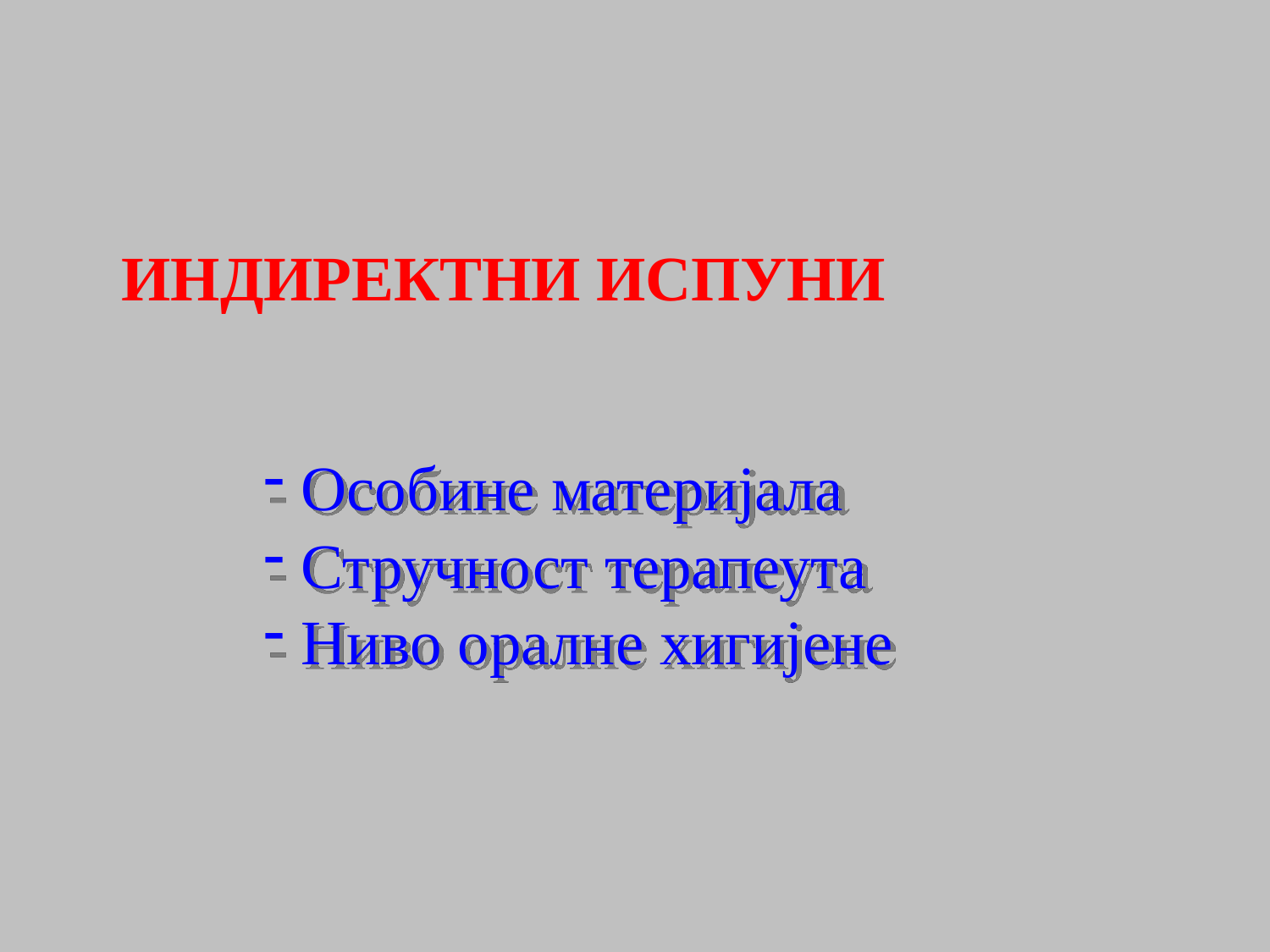

# ИНДИРЕКТНИ ИСПУНИ

Особине материјала
Стручност терапеута
Ниво оралне хигијене